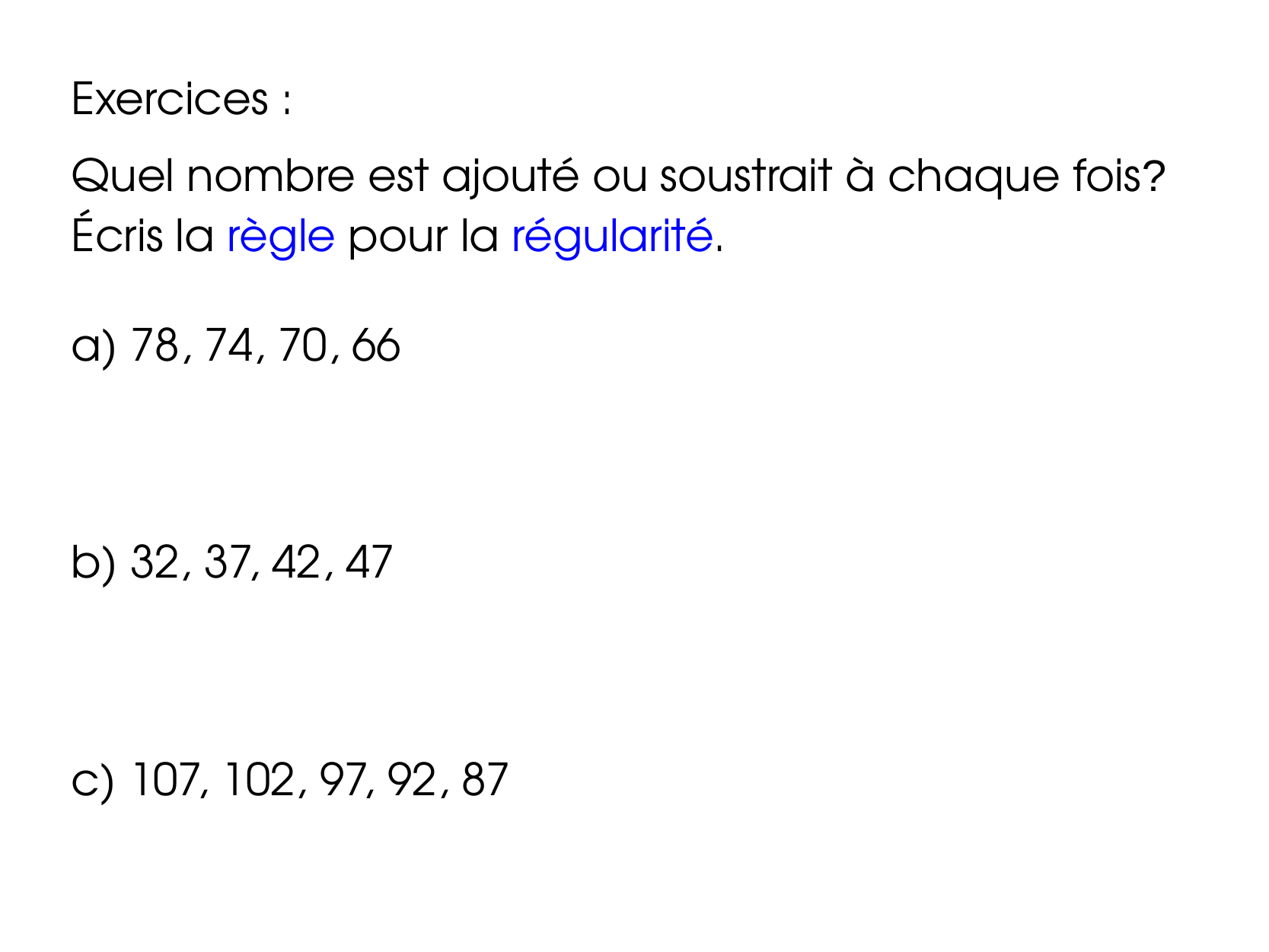

Exercices :
Quel nombre est ajouté ou soustrait à chaque fois? Écris la règle pour la régularité.
a) 78, 74, 70, 66
b) 32, 37, 42, 47
c) 107, 102, 97, 92, 87